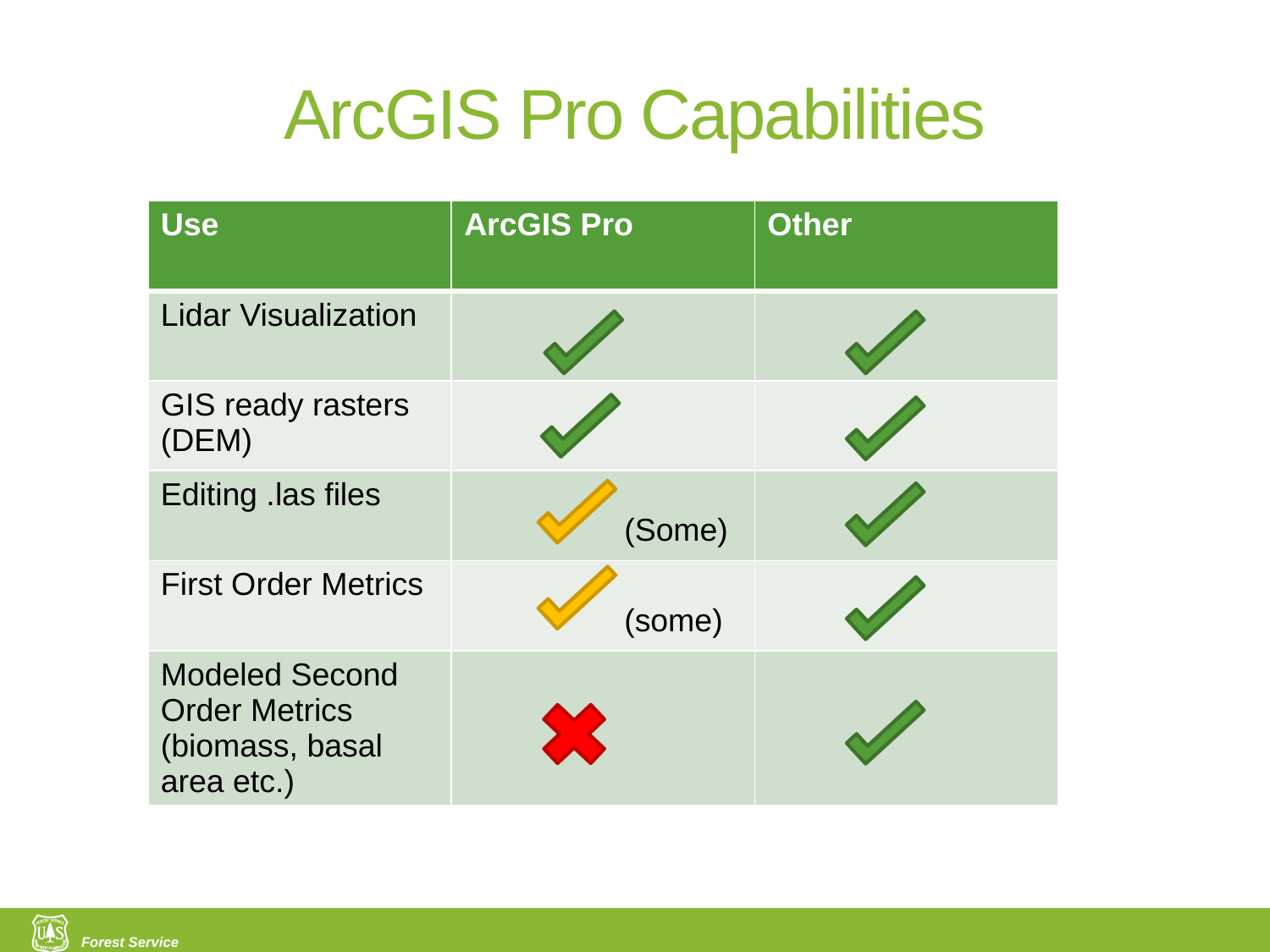

# ArcGIS Pro Capabilities
| Use | ArcGIS Pro | Other |
| --- | --- | --- |
| Lidar Visualization |  |  |
| GIS ready rasters (DEM) |  |  |
| Editing .las files | (Some) |  |
| First Order Metrics | (some) |  |
| Modeled Second Order Metrics (biomass, basal area etc.) |  |  |